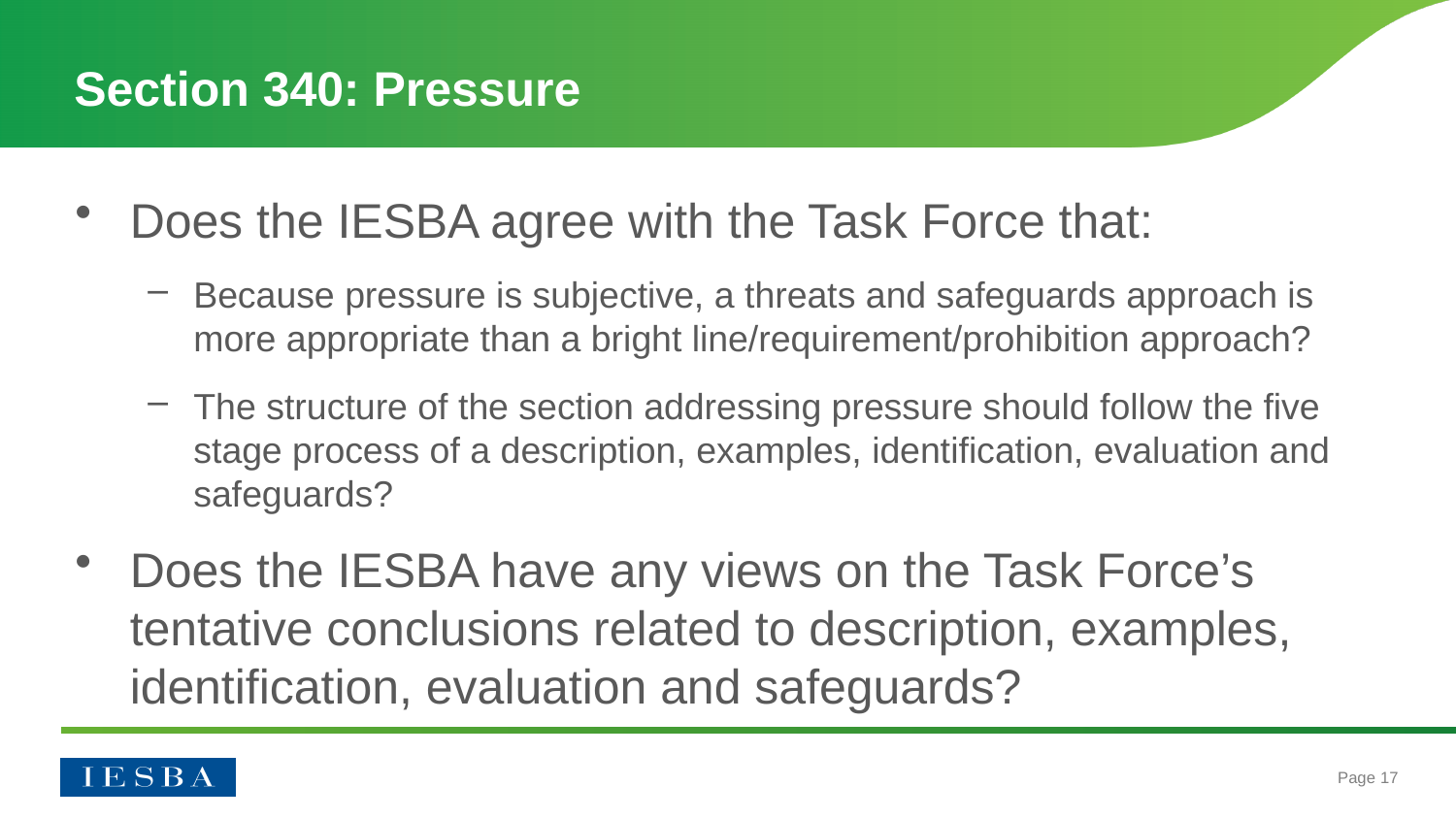

# Section 340: Pressure
Does the IESBA agree with the Task Force that:
Because pressure is subjective, a threats and safeguards approach is more appropriate than a bright line/requirement/prohibition approach?
The structure of the section addressing pressure should follow the five stage process of a description, examples, identification, evaluation and safeguards?
Does the IESBA have any views on the Task Force’s tentative conclusions related to description, examples, identification, evaluation and safeguards?